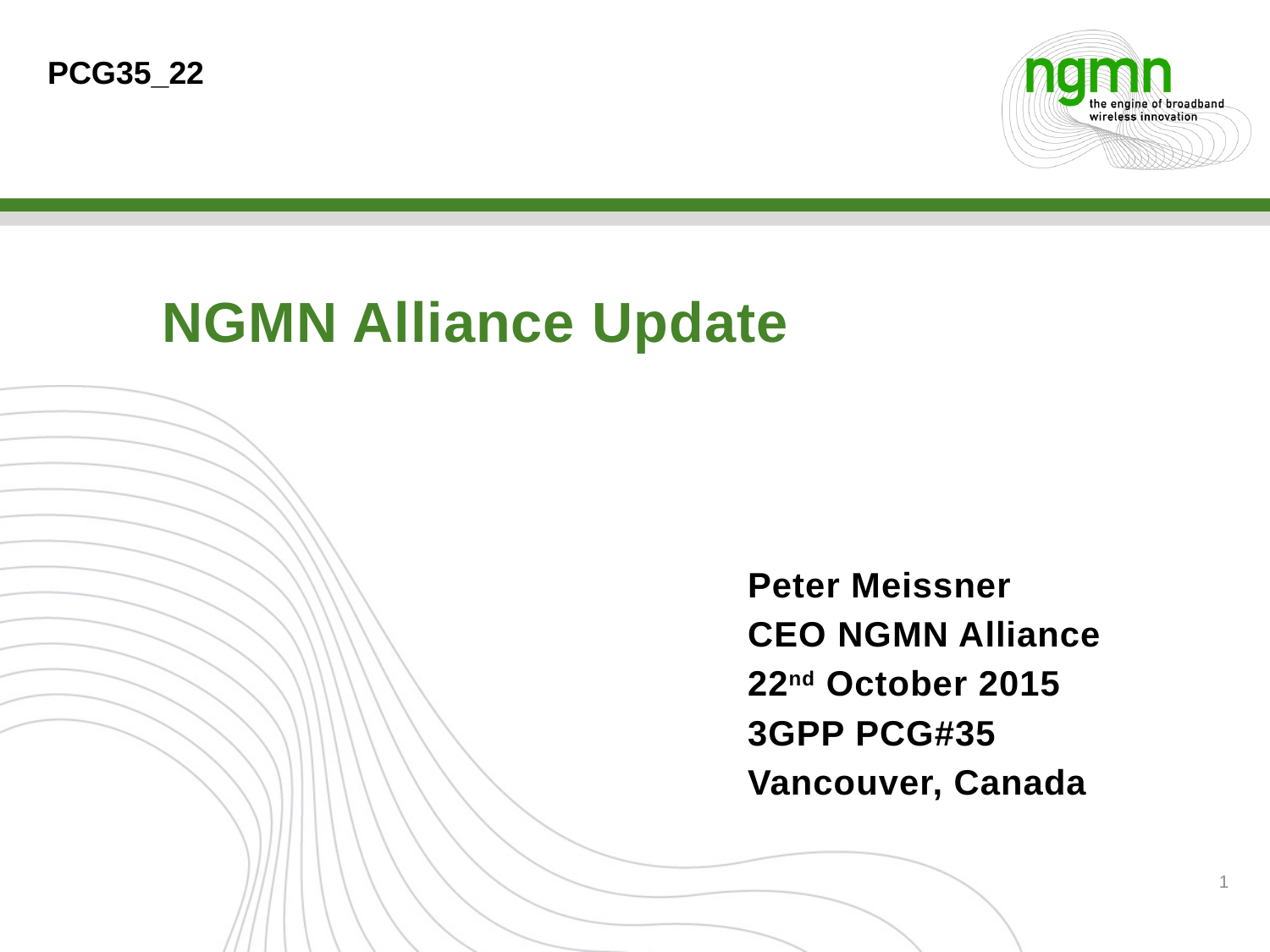

PCG35_22
# NGMN Alliance Update

Peter Meissner
CEO NGMN Alliance
22nd October 2015
3GPP PCG#35
Vancouver, Canada
1